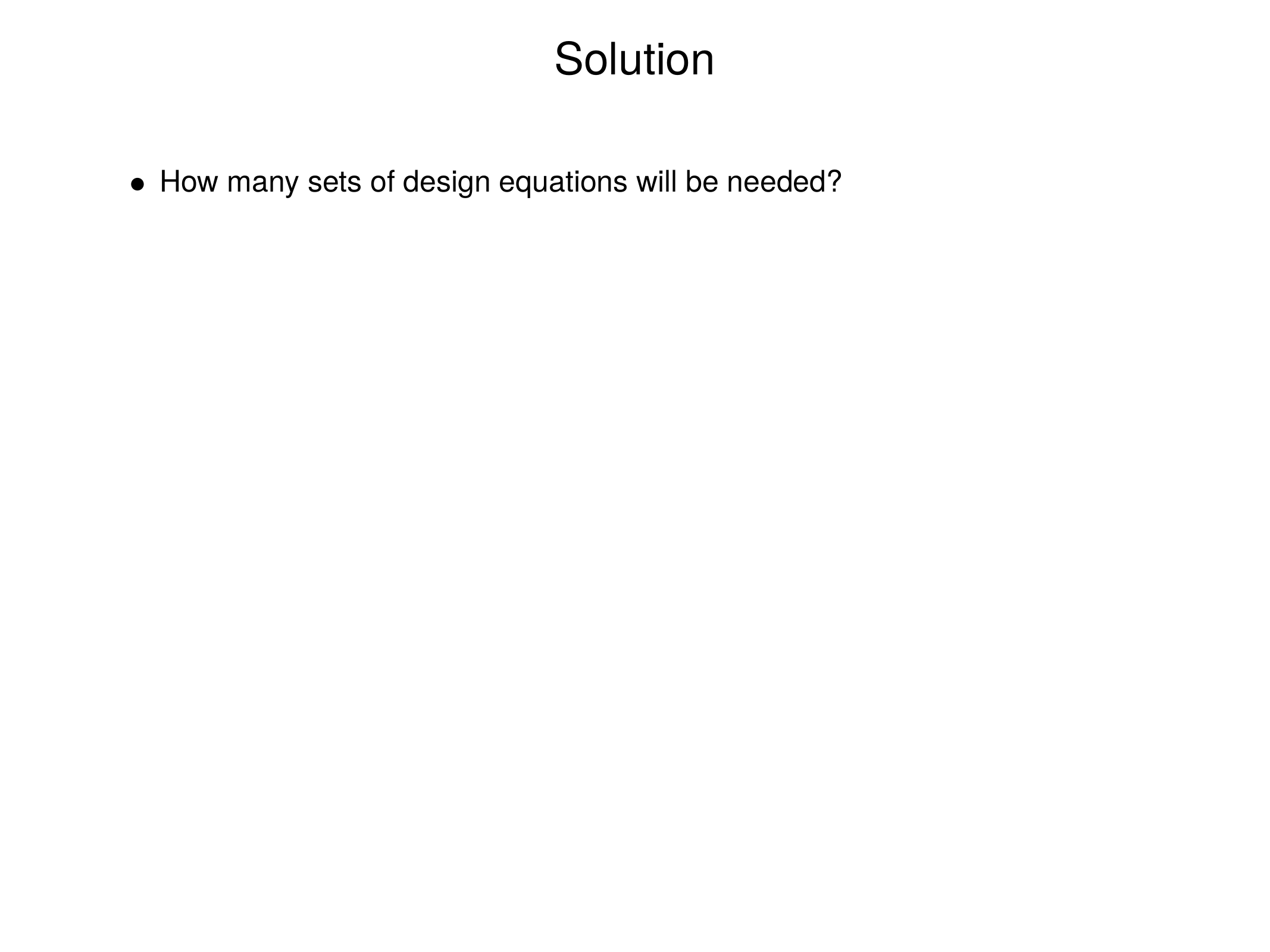

# Solution
How many sets of design equations will be needed?